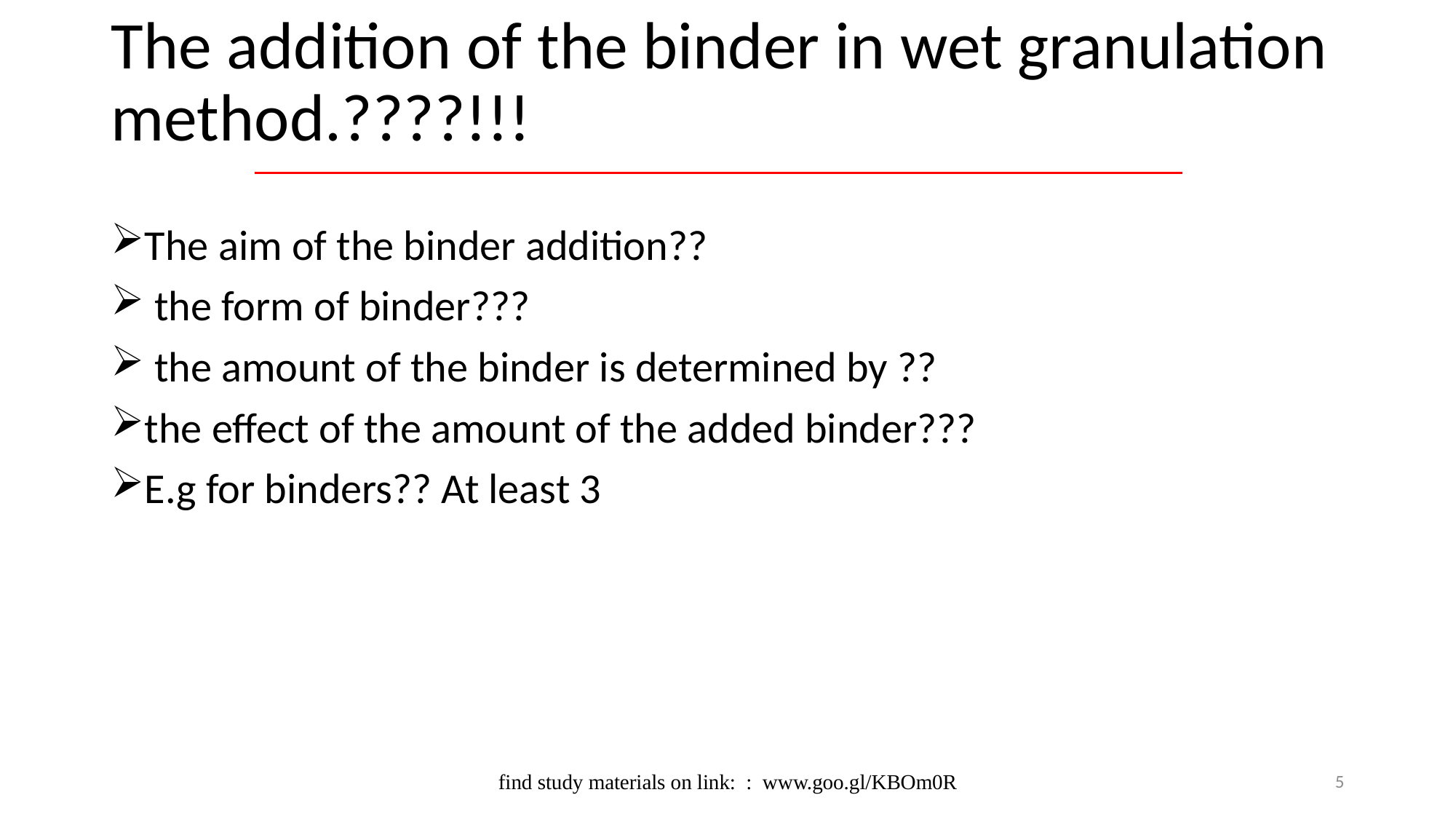

# The addition of the binder in wet granulation method.????!!!
The aim of the binder addition??
 the form of binder???
 the amount of the binder is determined by ??
the effect of the amount of the added binder???
E.g for binders?? At least 3

find study materials on link:  :  www.goo.gl/KBOm0R
5